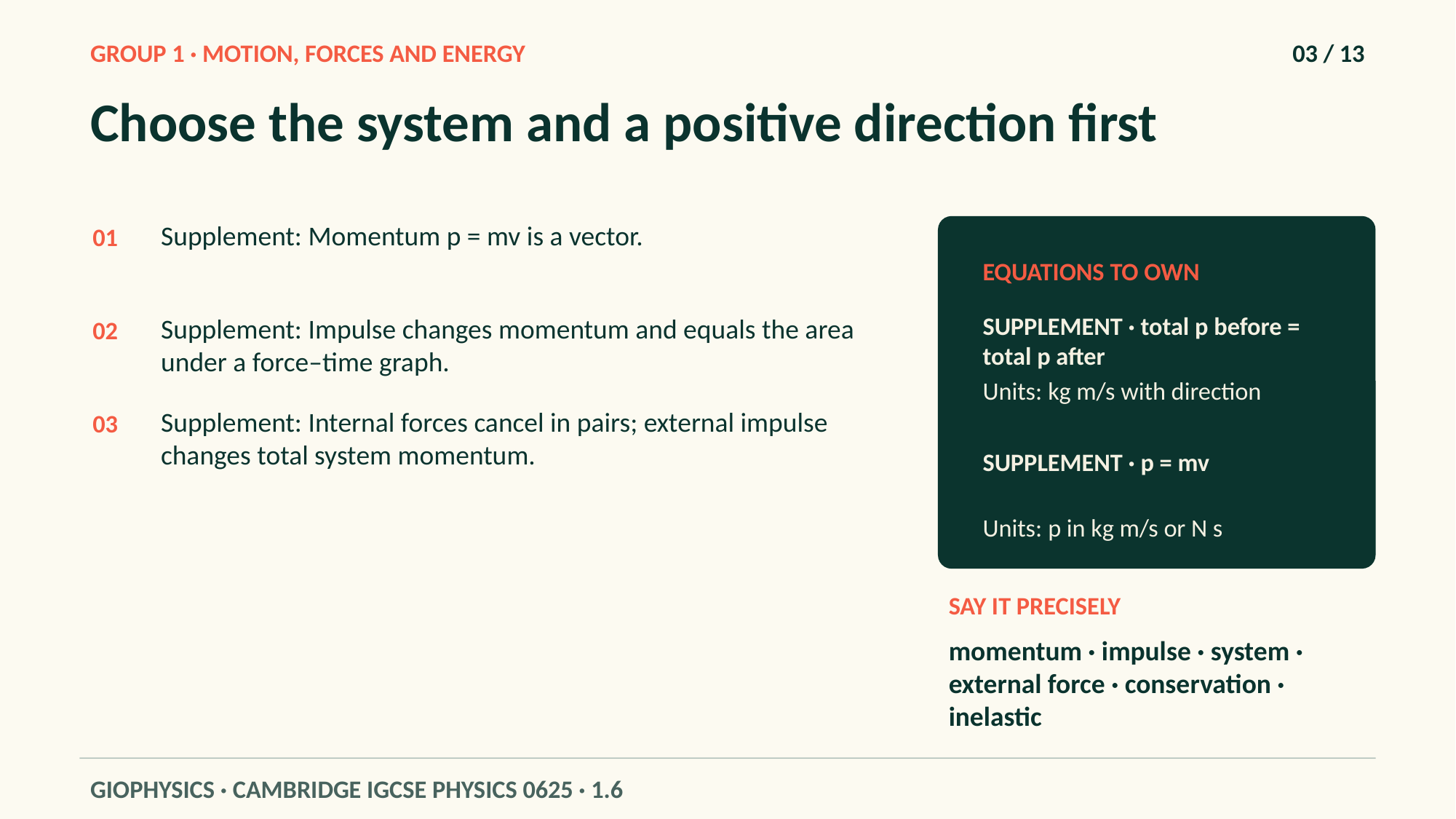

GROUP 1 · MOTION, FORCES AND ENERGY
03 / 13
Choose the system and a positive direction first
Supplement: Momentum p = mv is a vector.
01

EQUATIONS TO OWN
SUPPLEMENT · total p before = total p after
Supplement: Impulse changes momentum and equals the area under a force–time graph.
02
Units: kg m/s with direction
Supplement: Internal forces cancel in pairs; external impulse changes total system momentum.
03
SUPPLEMENT · p = mv
Units: p in kg m/s or N s
SAY IT PRECISELY
momentum · impulse · system · external force · conservation · inelastic

GIOPHYSICS · CAMBRIDGE IGCSE PHYSICS 0625 · 1.6